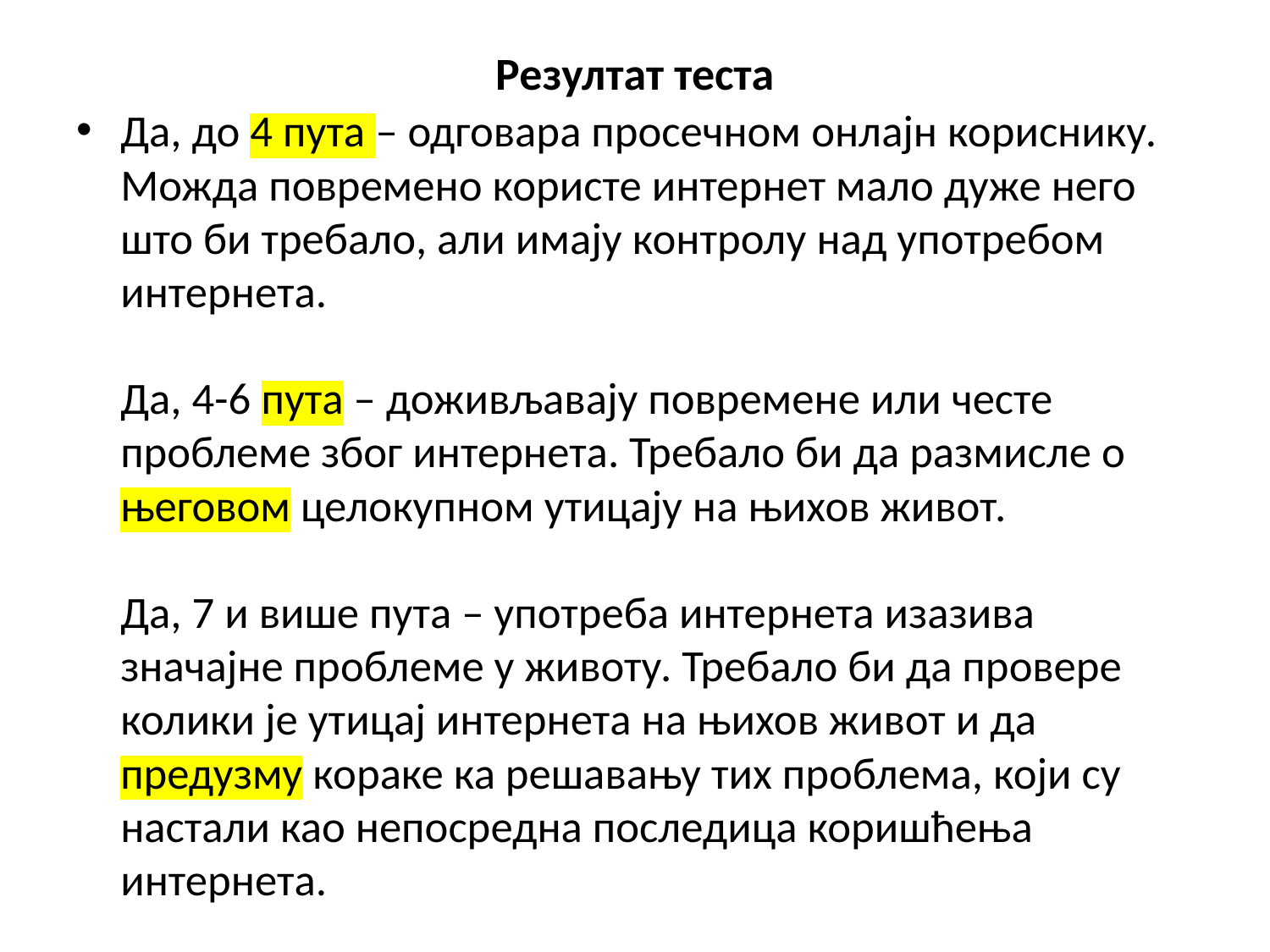

# Резултат теста
Да, до 4 пута – одговара просечном онлајн кориснику. Можда повремено користе интернет мало дуже него што би требало, али имају контролу над употребом интернета.
Да, 4-6 пута – доживљавају повремене или честе проблеме због интернета. Требало би да размисле о његовом целокупном утицају на њихов живот.
Да, 7 и више пута – употреба интернета изазива значајне проблеме у животу. Требало би да провере колики је утицај интернета на њихов живот и да предузму кораке ка решавању тих проблема, који су настали као непосредна последица коришћења интернета.